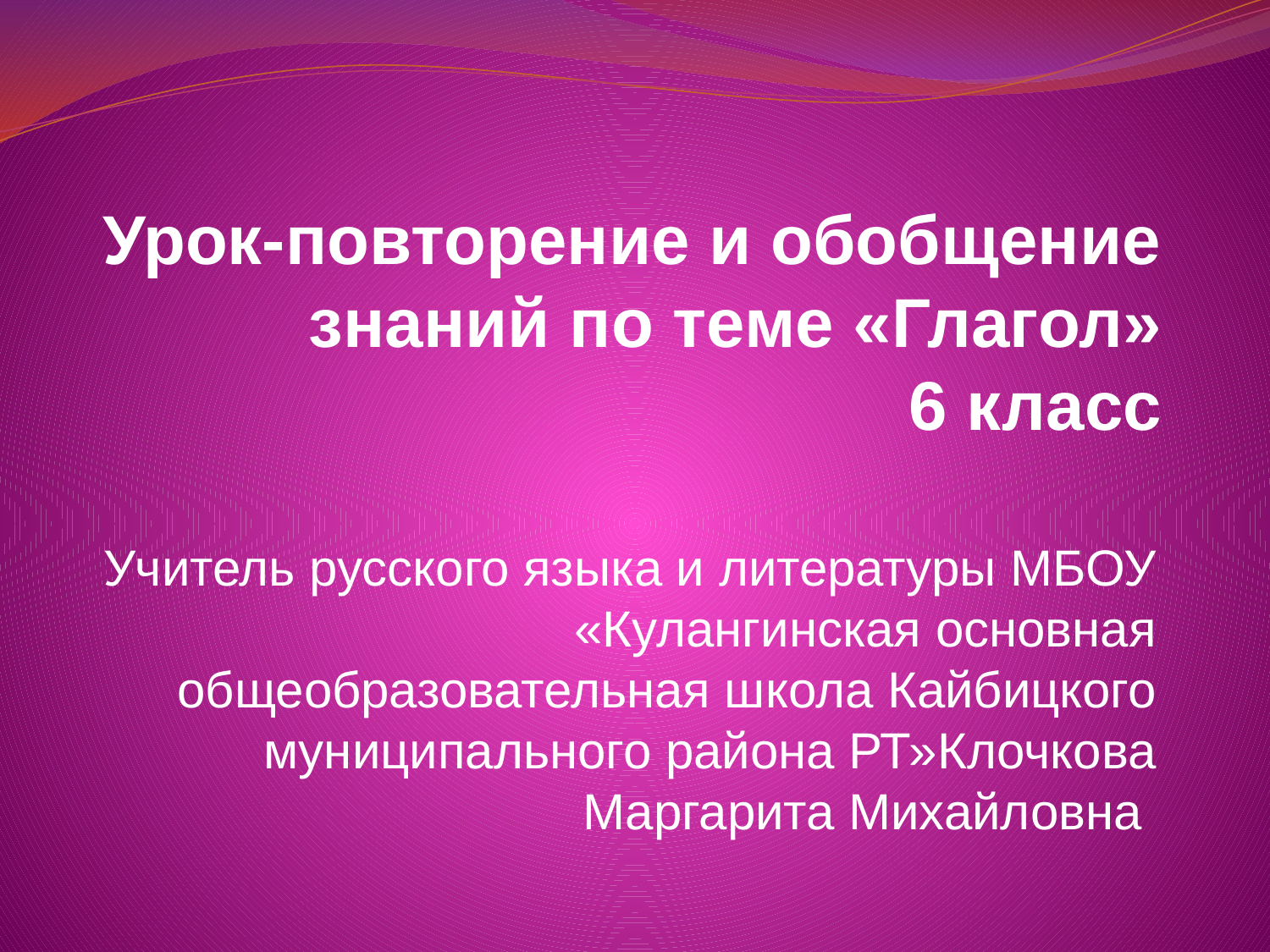

# Урок-повторение и обобщение знаний по теме «Глагол» 6 класс
Учитель русского языка и литературы МБОУ «Кулангинская основная общеобразовательная школа Кайбицкого муниципального района РТ»Клочкова Маргарита Михайловна